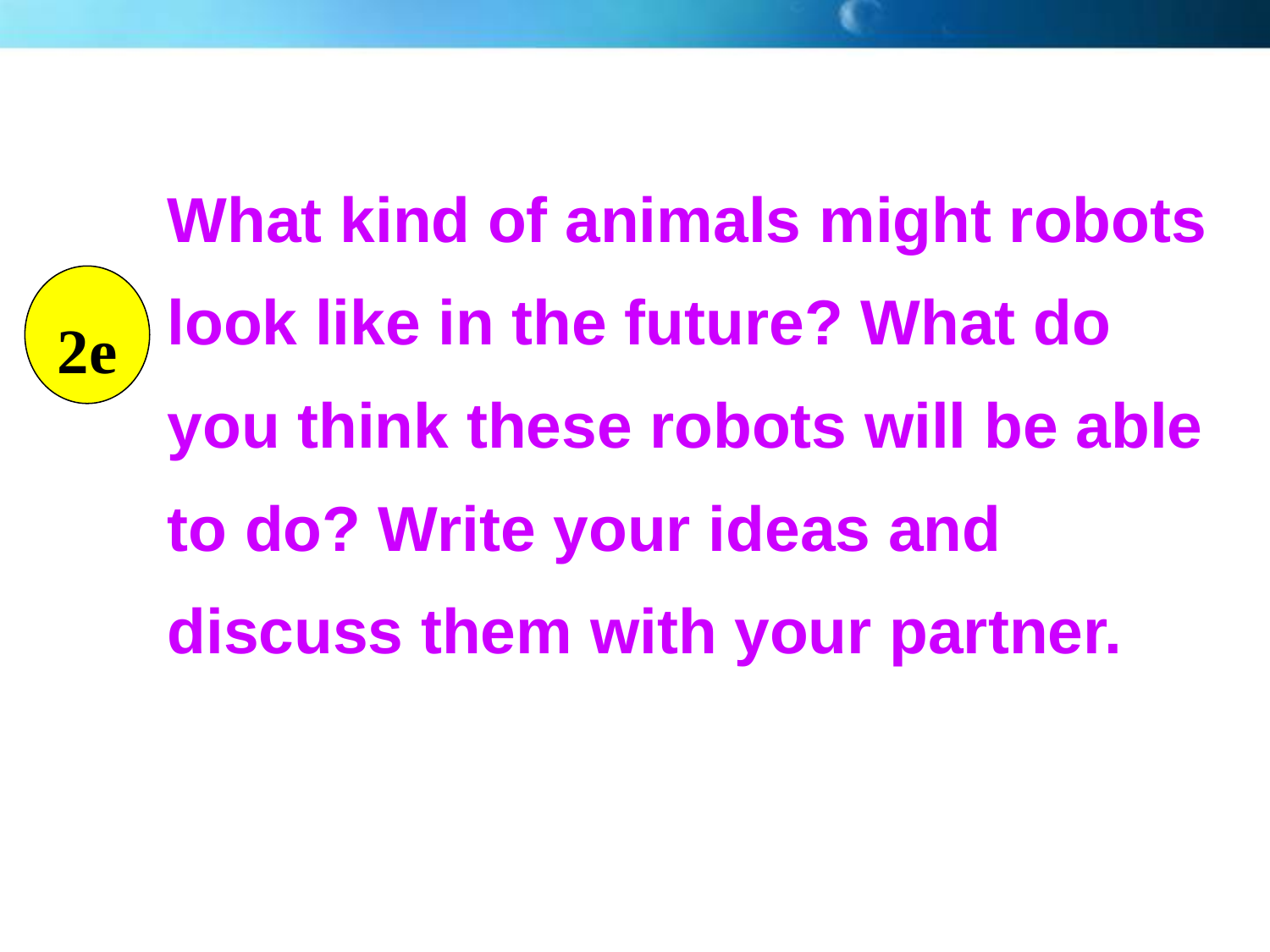

What kind of animals might robots look like in the future? What do you think these robots will be able to do? Write your ideas and discuss them with your partner.
2e